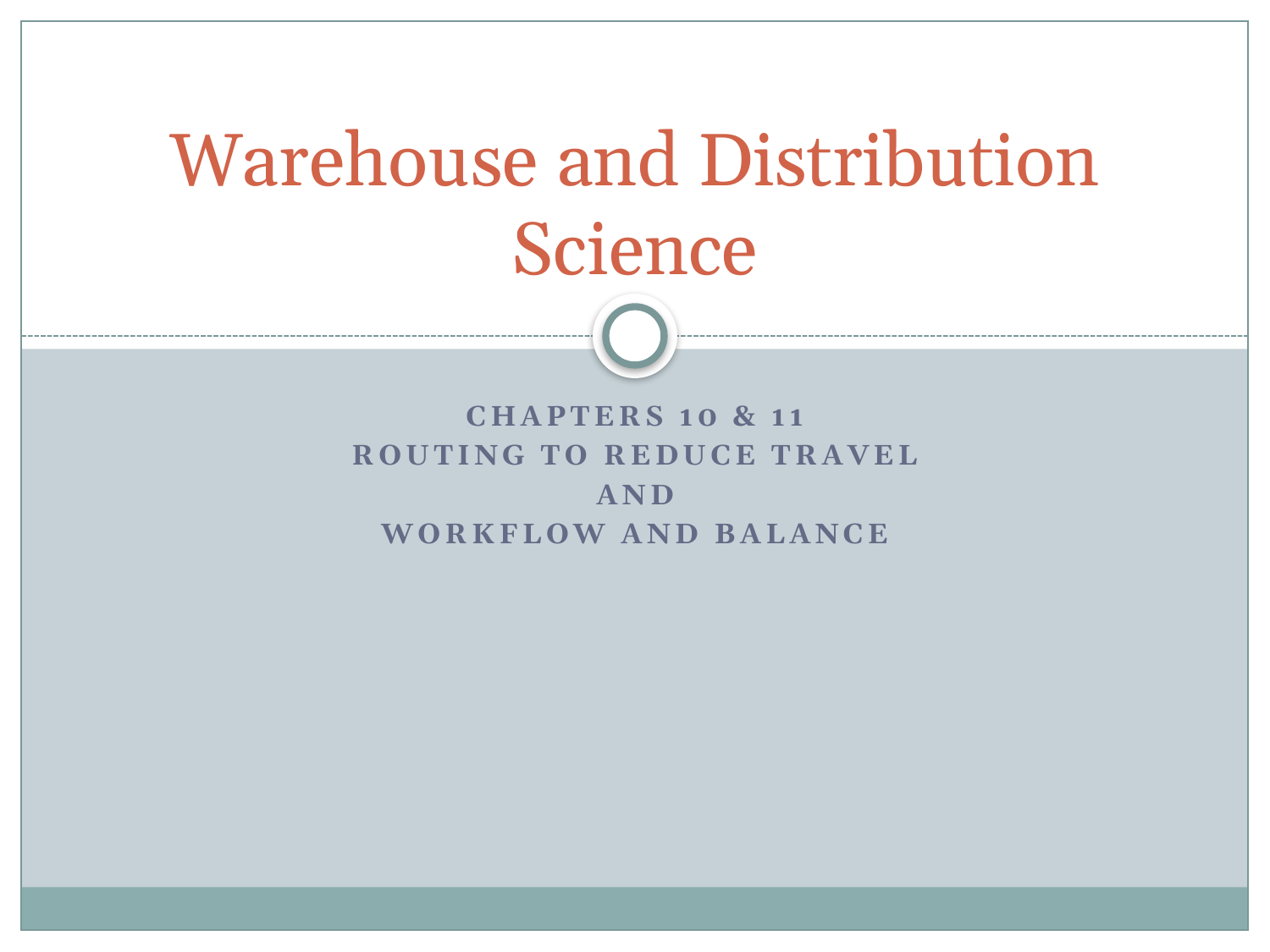

# Warehouse and Distribution Science
Chapters 10 & 11
Routing to Reduce Travel
And
Workflow and Balance